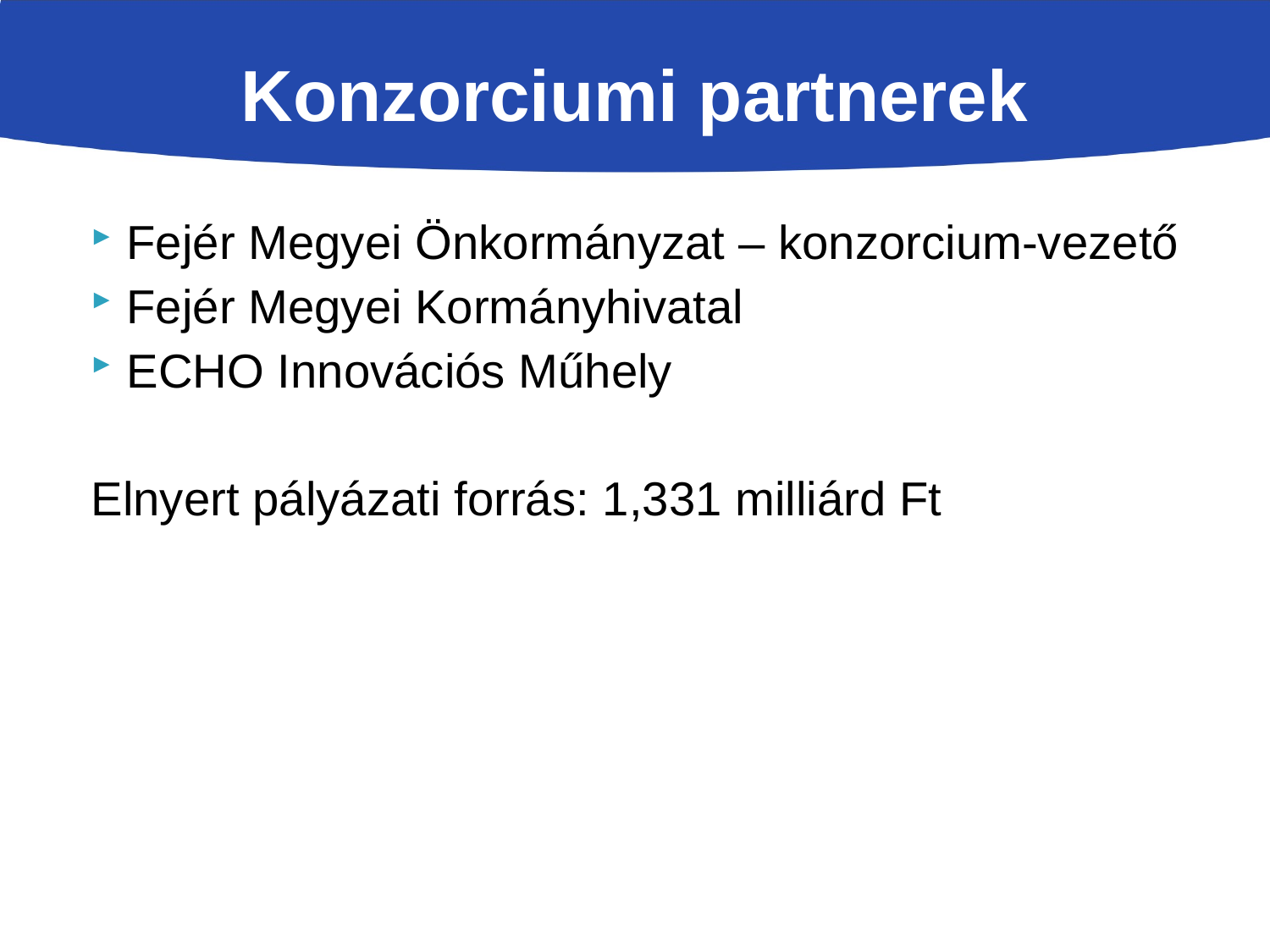

# Konzorciumi partnerek
Fejér Megyei Önkormányzat – konzorcium-vezető
Fejér Megyei Kormányhivatal
ECHO Innovációs Műhely

Elnyert pályázati forrás: 1,331 milliárd Ft